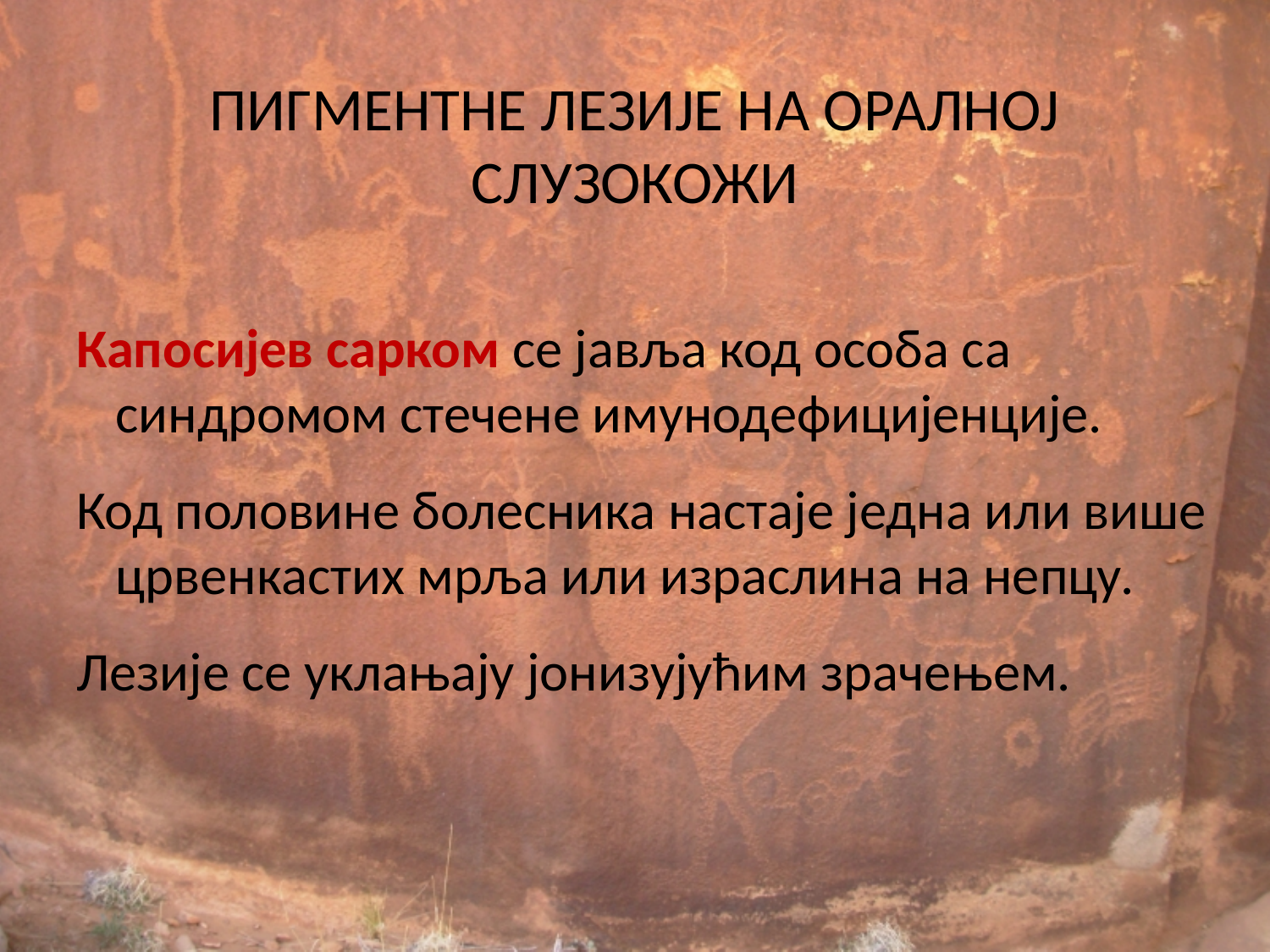

# ПИГМЕНТНЕ ЛЕЗИЈЕ НА ОРАЛНОЈ СЛУЗОКОЖИ
Капосијев сарком се јавља код особа са синдромом стечене имунодефицијенције.

Код половине болесника настаје једна или више црвенкастих мрља или израслина на непцу.

Лезије се уклањају јонизујућим зрачењем.